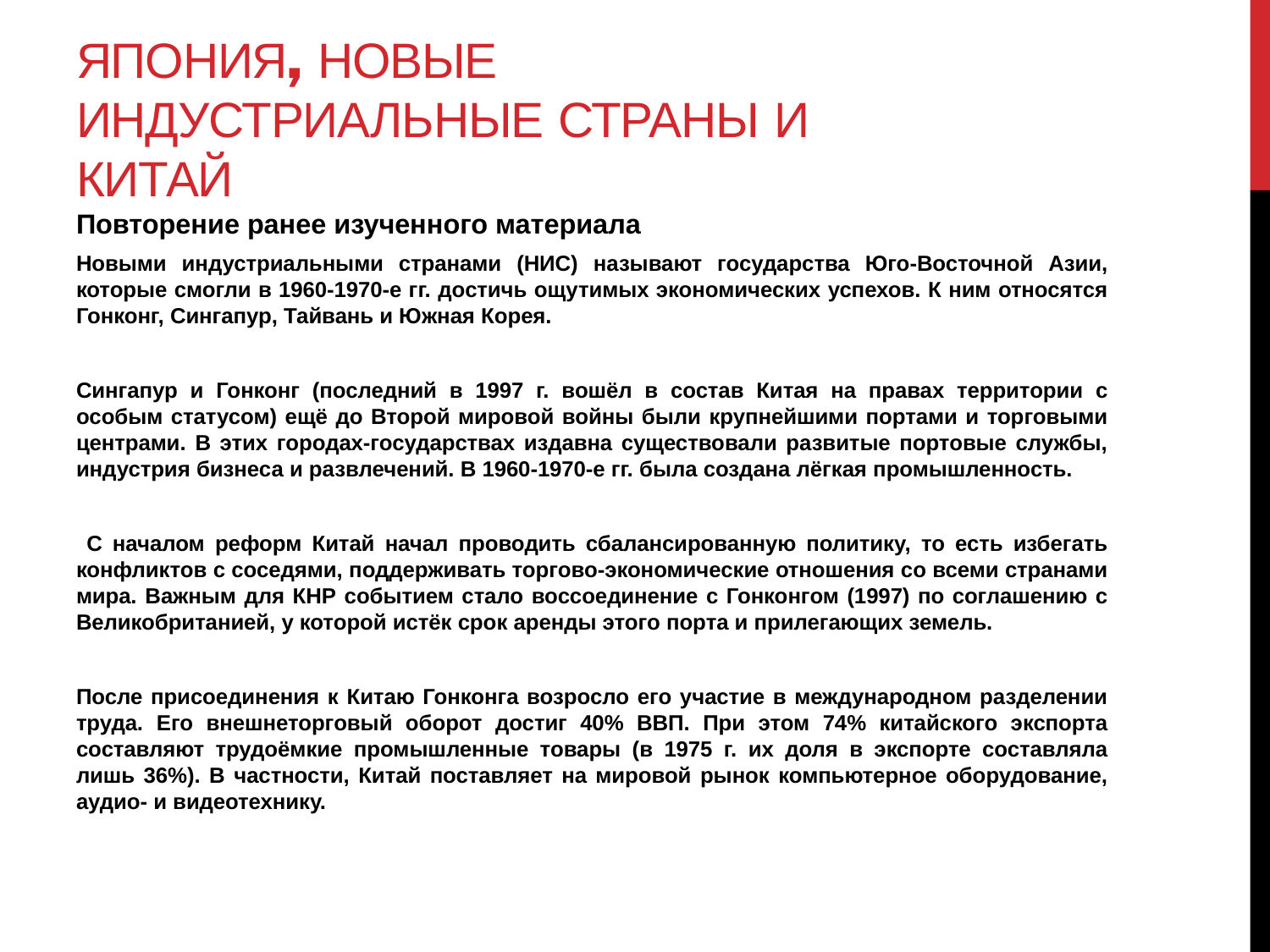

# Япония, новые индустриальные страны и китай Повторение ранее изученного материала
Новыми индустриальными странами (НИС) называют государства Юго-Восточной Азии, которые смогли в 1960-1970-е гг. достичь ощутимых экономических успехов. К ним относятся Гонконг, Сингапур, Тайвань и Южная Корея.

Сингапур и Гонконг (последний в 1997 г. вошёл в состав Китая на правах территории с особым статусом) ещё до Второй мировой войны были крупнейшими портами и торговыми центрами. В этих городах-государствах издавна существовали развитые портовые службы, индустрия бизнеса и развлечений. В 1960-1970-е гг. была создана лёгкая промышленность.

 С началом реформ Китай начал проводить сбалансированную политику, то есть избегать конфликтов с соседями, поддерживать торгово-экономические отношения со всеми странами мира. Важным для КНР событием стало воссоединение с Гонконгом (1997) по соглашению с Великобританией, у которой истёк срок аренды этого порта и прилегающих земель.

После присоединения к Китаю Гонконга возросло его участие в международном разделении труда. Его внешнеторговый оборот достиг 40% ВВП. При этом 74% китайского экспорта составляют трудоёмкие промышленные товары (в 1975 г. их доля в экспорте составляла лишь 36%). В частности, Китай поставляет на мировой рынок компьютерное оборудование, аудио- и видеотехнику.